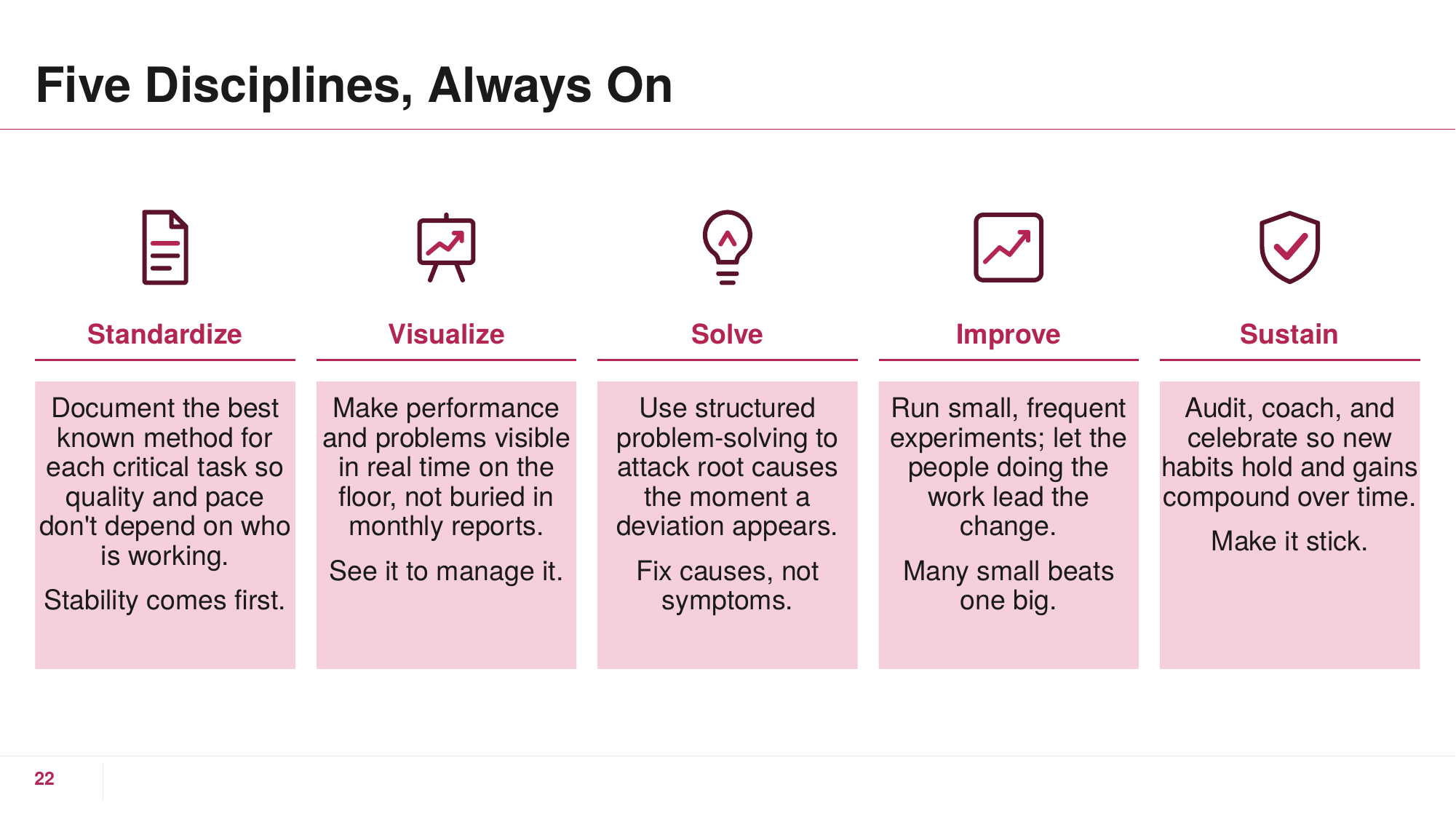

# Five Disciplines, Always On

Standardize
Visualize
Solve
Improve
Sustain
Document the best known method for each critical task so quality and pace don't depend on who is working.
Stability comes first.
Make performance and problems visible in real time on the floor, not buried in monthly reports.
See it to manage it.
Use structured problem-solving to attack root causes the moment a deviation appears.
Fix causes, not symptoms.
Run small, frequent experiments; let the people doing the work lead the change.
Many small beats one big.
Audit, coach, and celebrate so new habits hold and gains compound over time.
Make it stick.
22